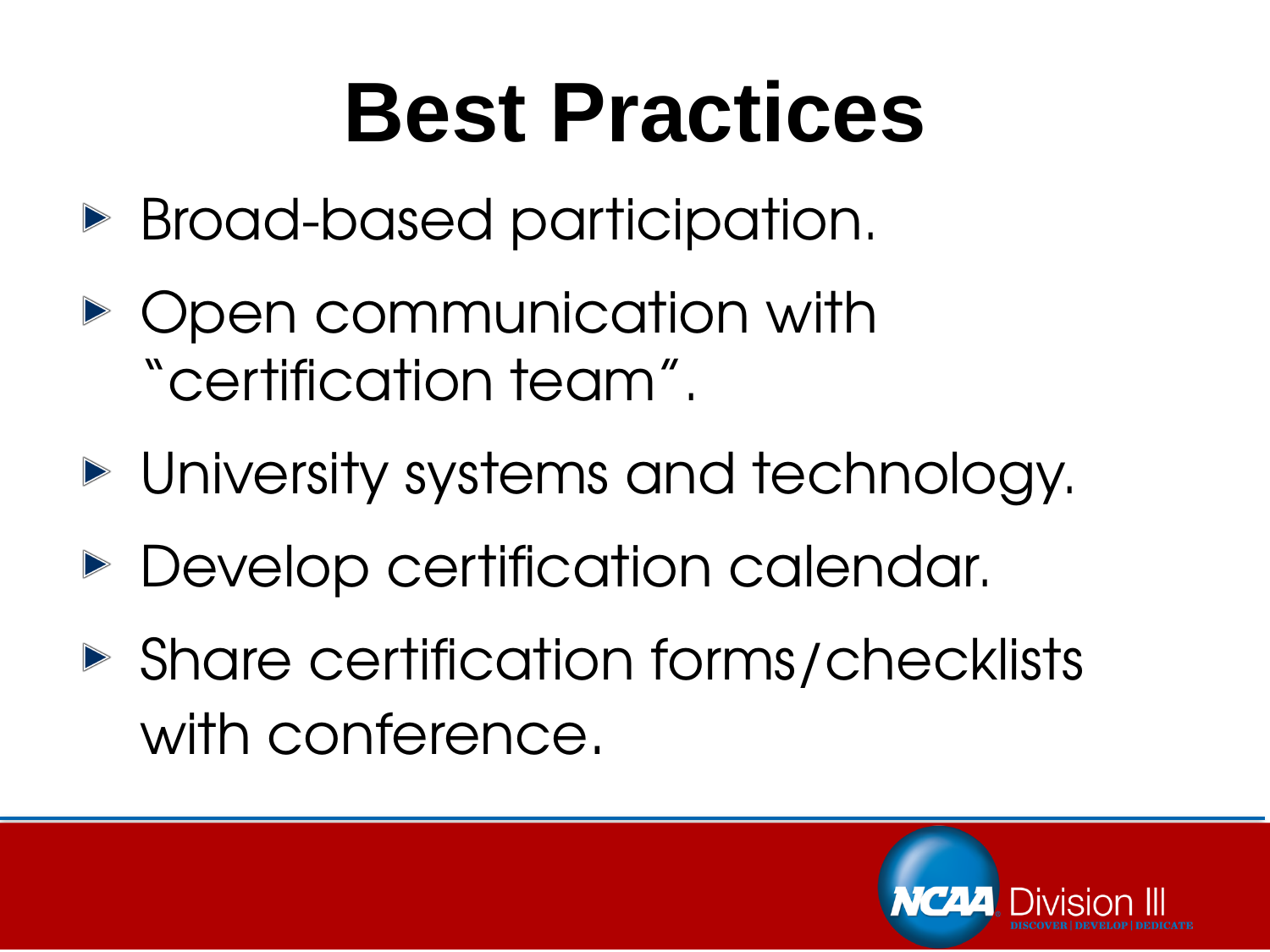

# Best Practices
Broad-based participation.

Open communication with “certification team”.

University systems and technology.

Develop certification calendar.

Share certification forms/checklists with conference.